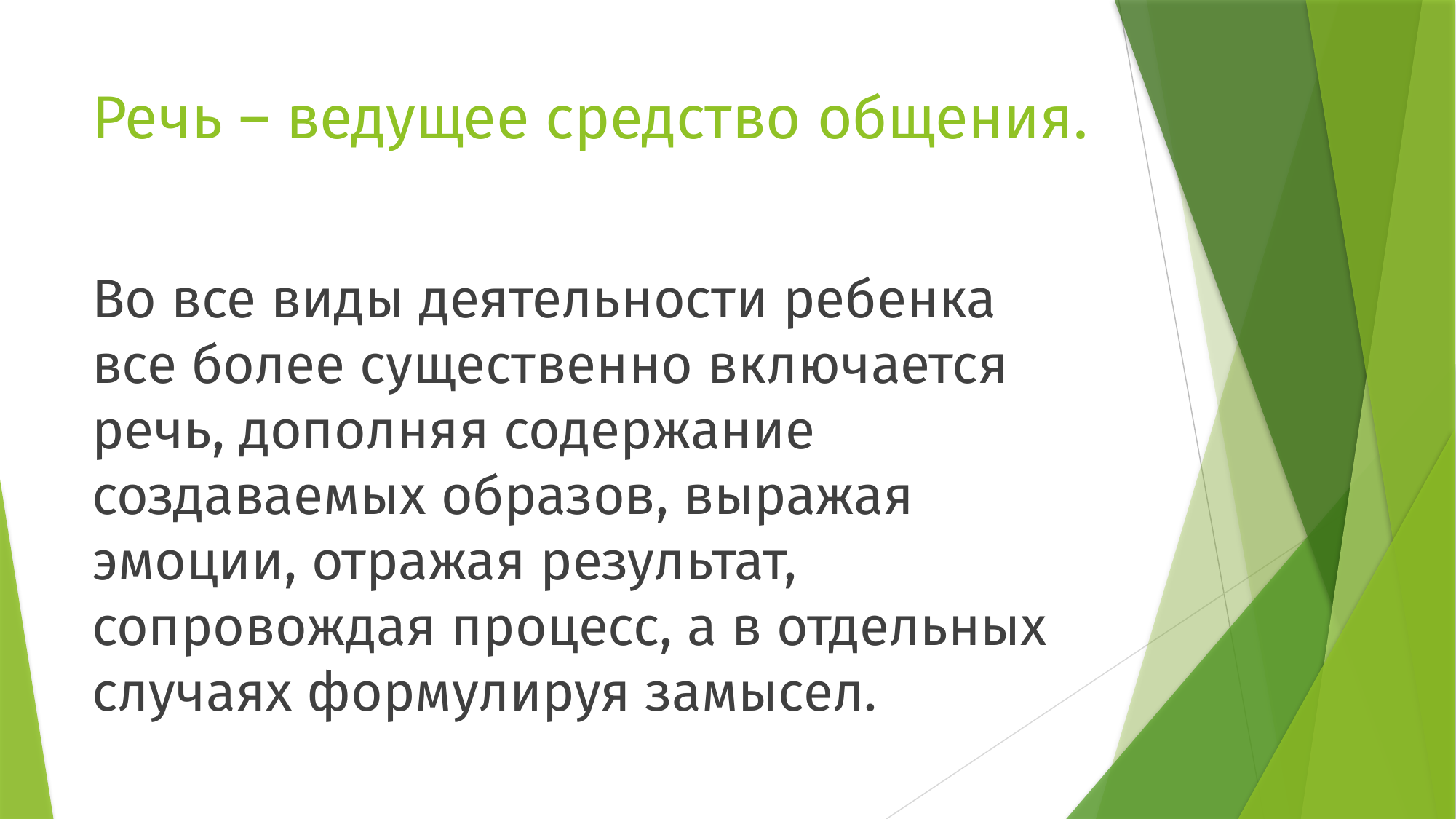

# Речь – ведущее средство общения.
Во все виды деятельности ребенка все более существенно включается речь, дополняя содержание создаваемых образов, выражая эмоции, отражая результат, сопровождая процесс, а в отдельных случаях формулируя замысел.